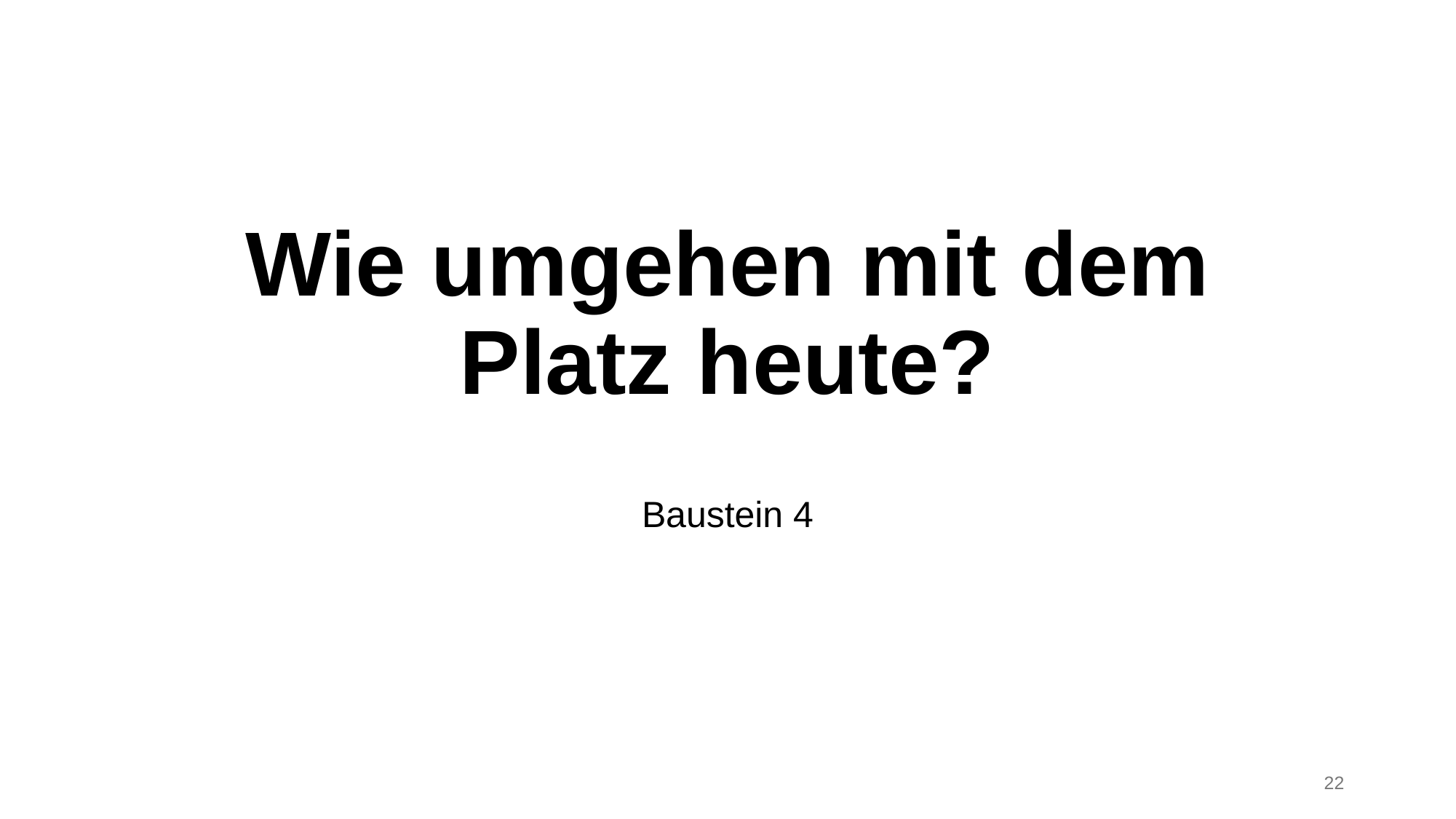

# Wie umgehen mit dem Platz heute?

Baustein 4
22